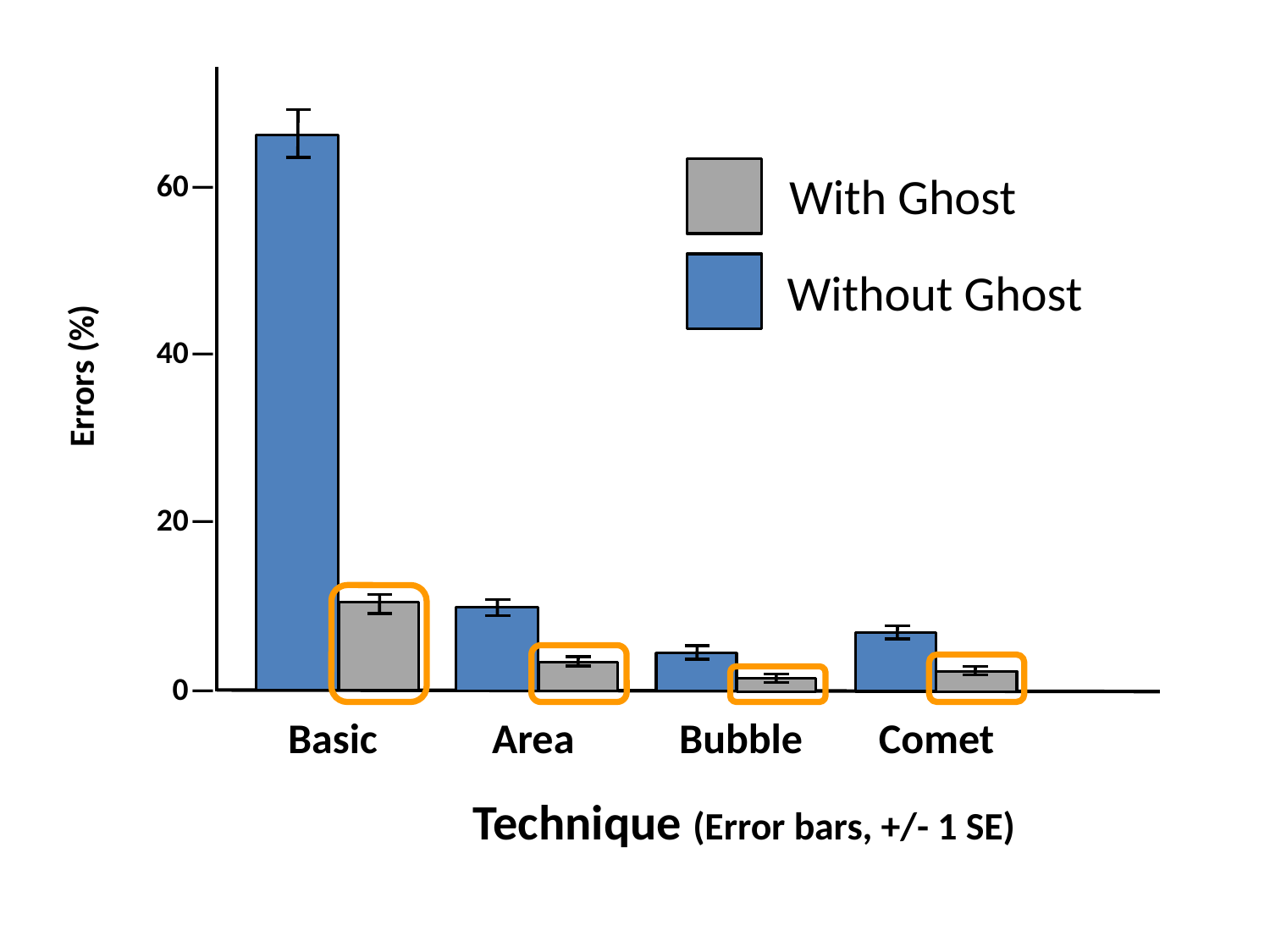

60―

40―

20―

0―
Errors (%)
Basic            Area           Bubble        Comet
Technique (Error bars, +/- 1 SE)

With Ghost

Without Ghost